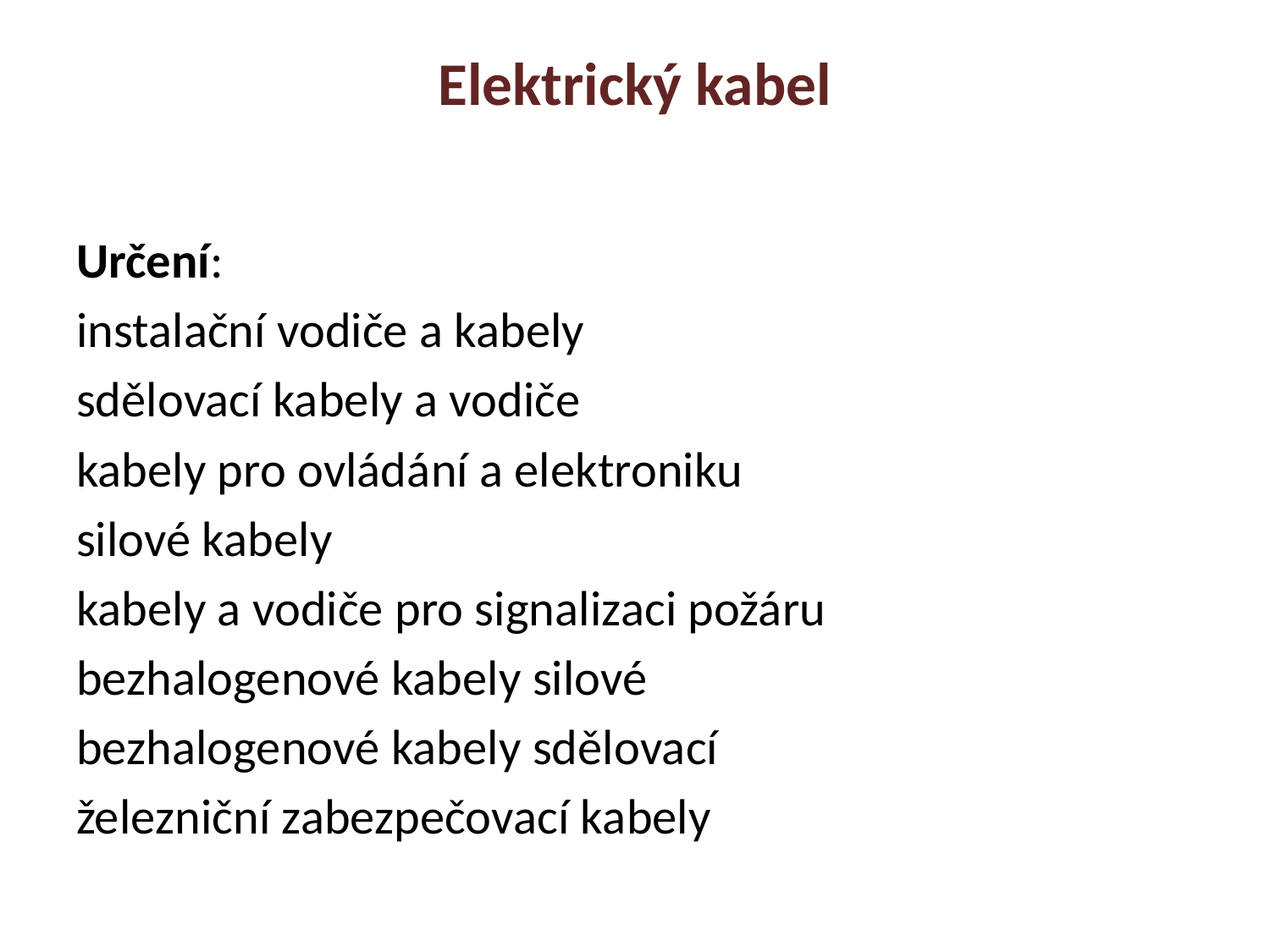

# Elektrický kabel
Určení:
instalační vodiče a kabely
sdělovací kabely a vodiče
kabely pro ovládání a elektroniku
silové kabely
kabely a vodiče pro signalizaci požáru
bezhalogenové kabely silové
bezhalogenové kabely sdělovací
železniční zabezpečovací kabely